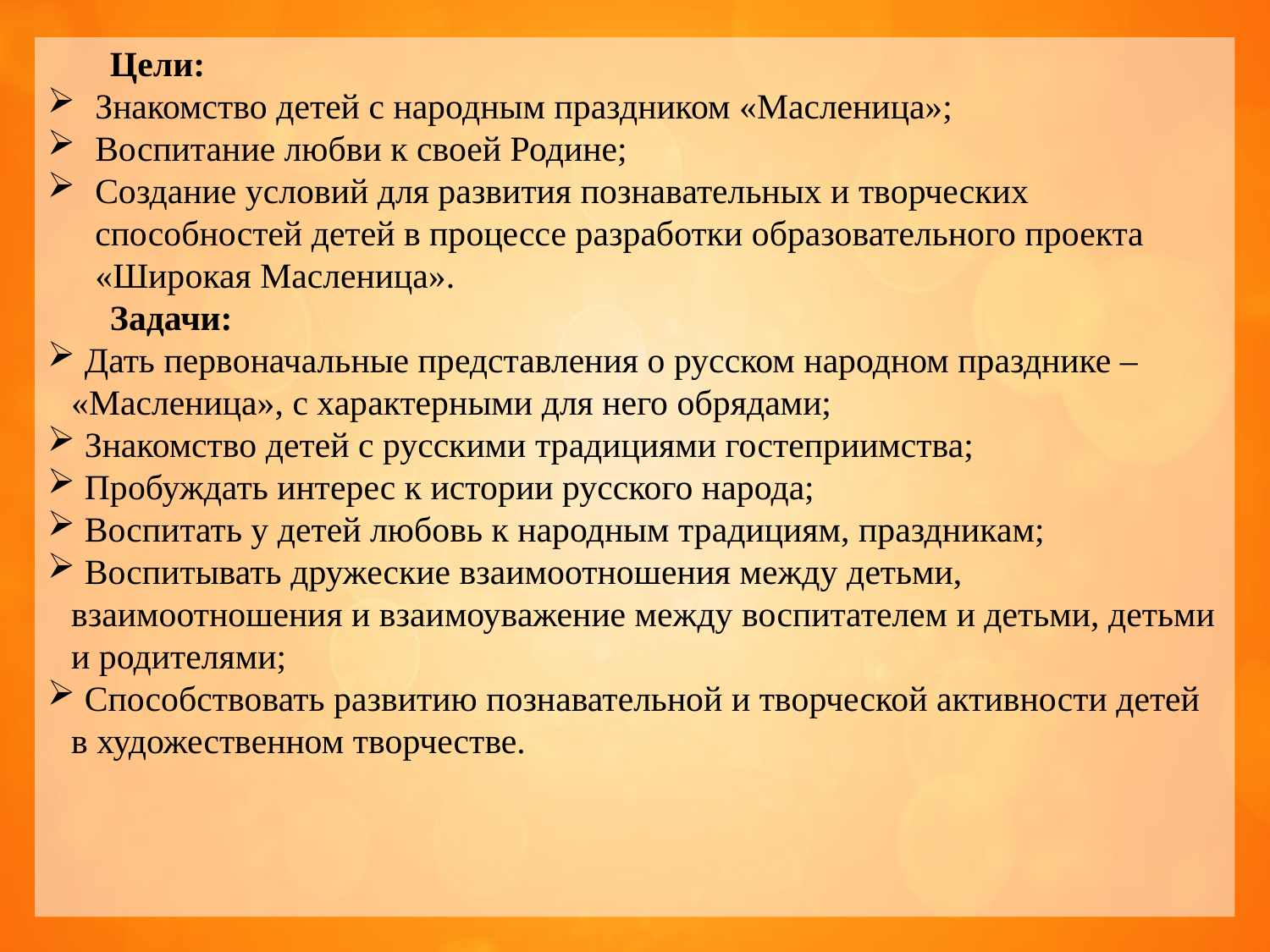

Цели:
Знакомство детей с народным праздником «Масленица»;
Воспитание любви к своей Родине;
Создание условий для развития познавательных и творческих способностей детей в процессе разработки образовательного проекта «Широкая Масленица».
Задачи:
 Дать первоначальные представления о русском народном празднике – «Масленица», с характерными для него обрядами;
 Знакомство детей с русскими традициями гостеприимства;
 Пробуждать интерес к истории русского народа;
 Воспитать у детей любовь к народным традициям, праздникам;
 Воспитывать дружеские взаимоотношения между детьми, взаимоотношения и взаимоуважение между воспитателем и детьми, детьми и родителями;
 Способствовать развитию познавательной и творческой активности детей в художественном творчестве.